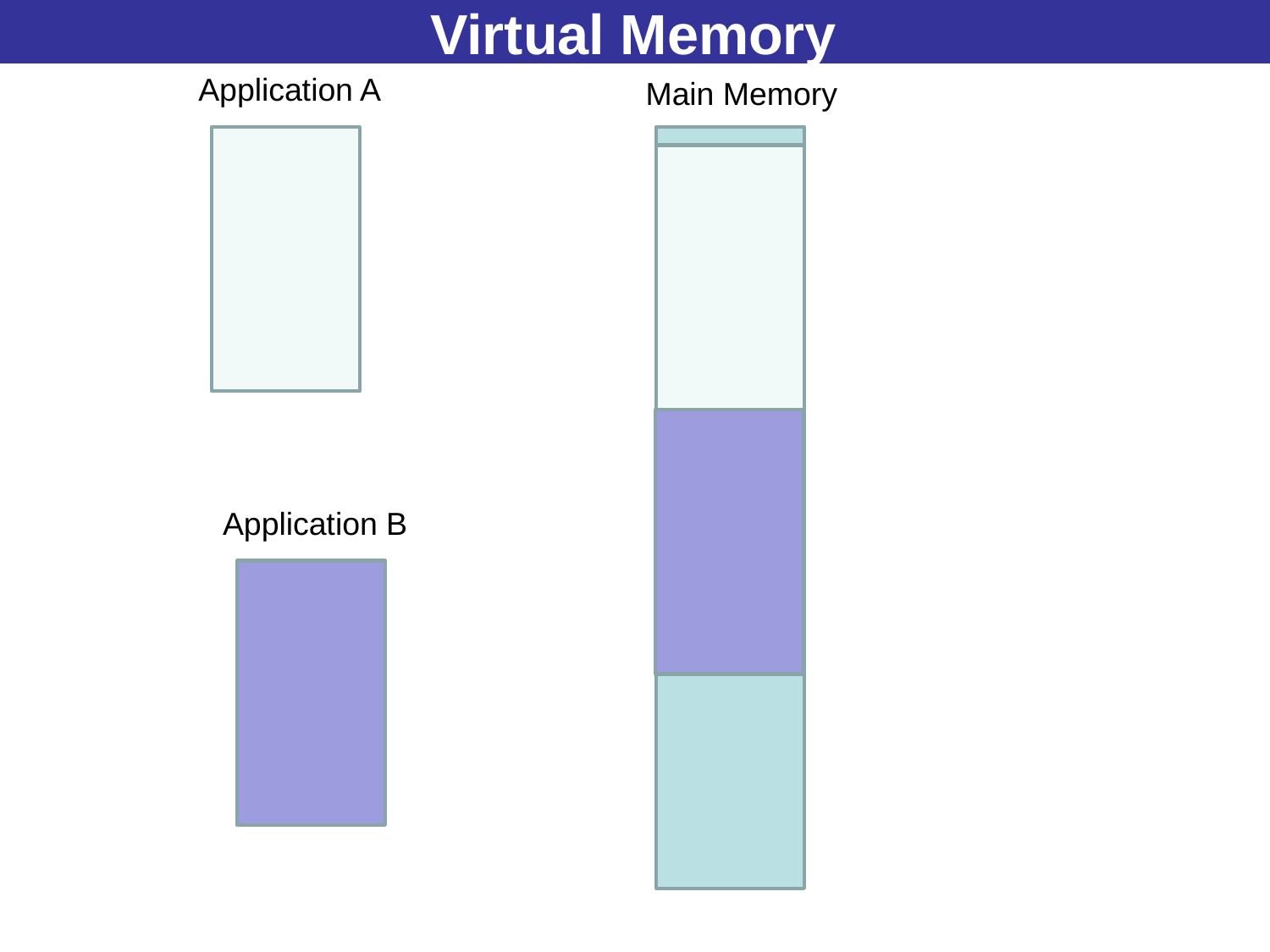

# Virtual Memory
Application A
Main Memory

Application B